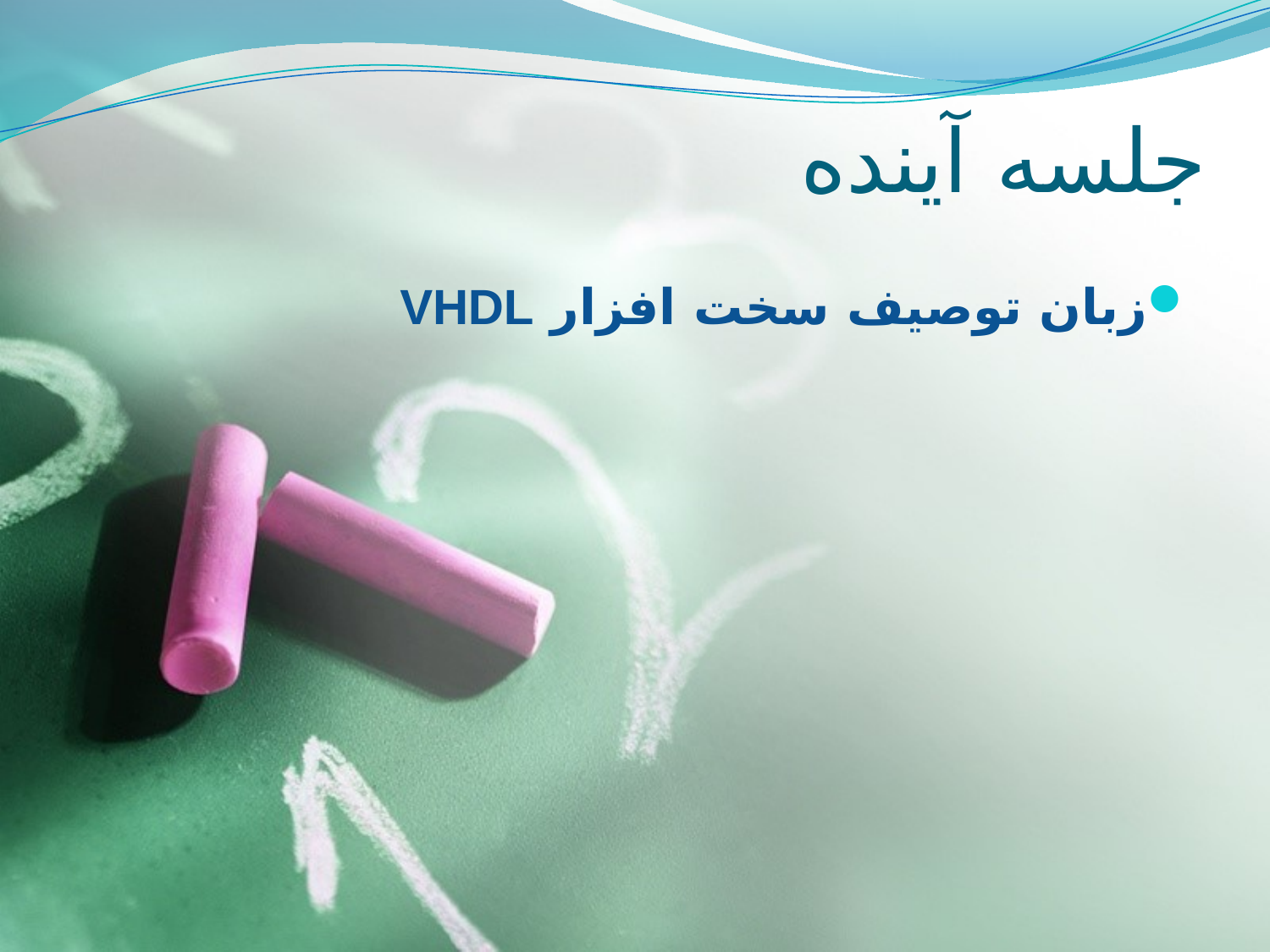

# جلسه آینده
زبان توصیف سخت افزار VHDL